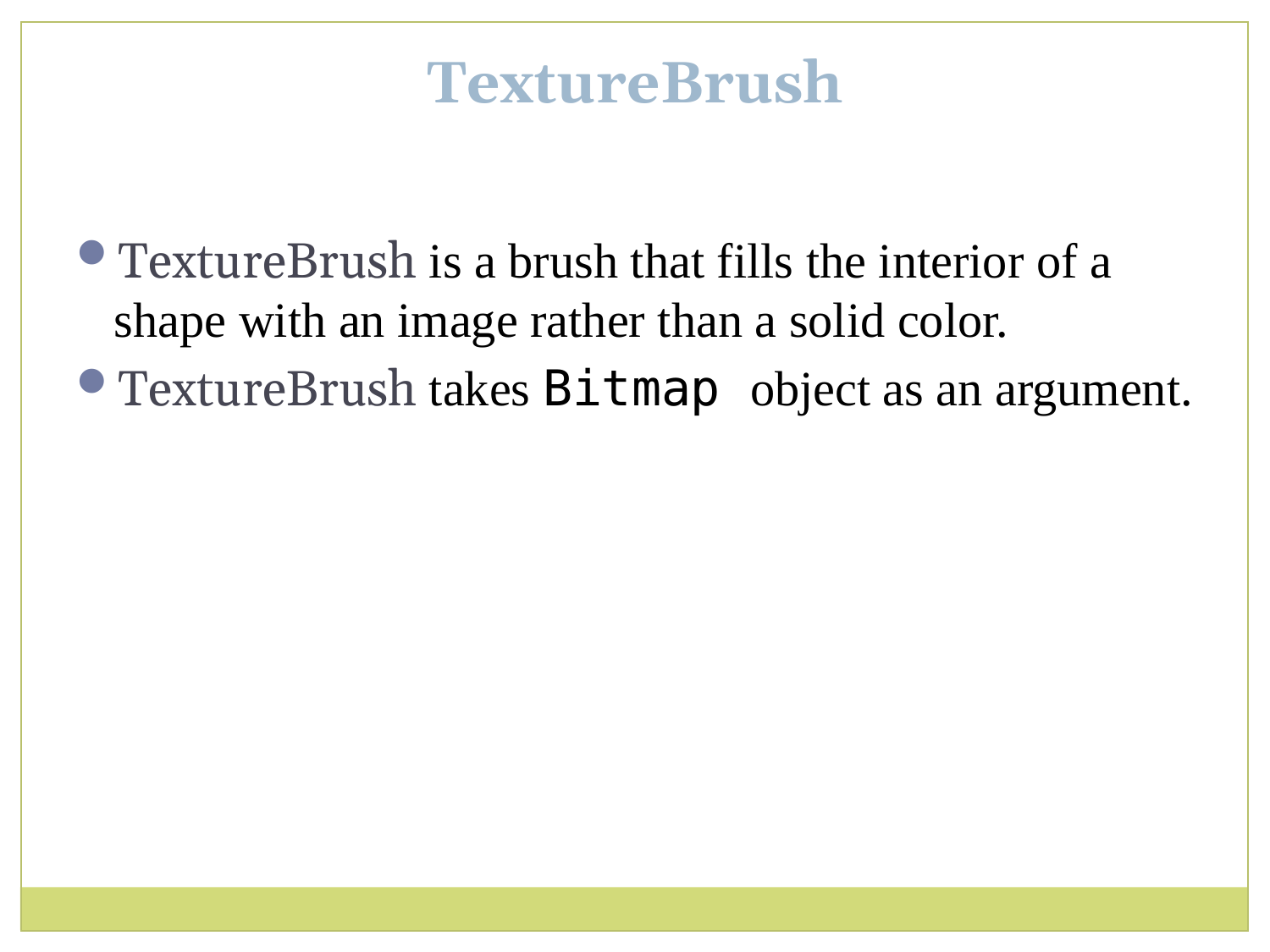

TextureBrush
TextureBrush is a brush that fills the interior of a shape with an image rather than a solid color.
TextureBrush takes Bitmap object as an argument.